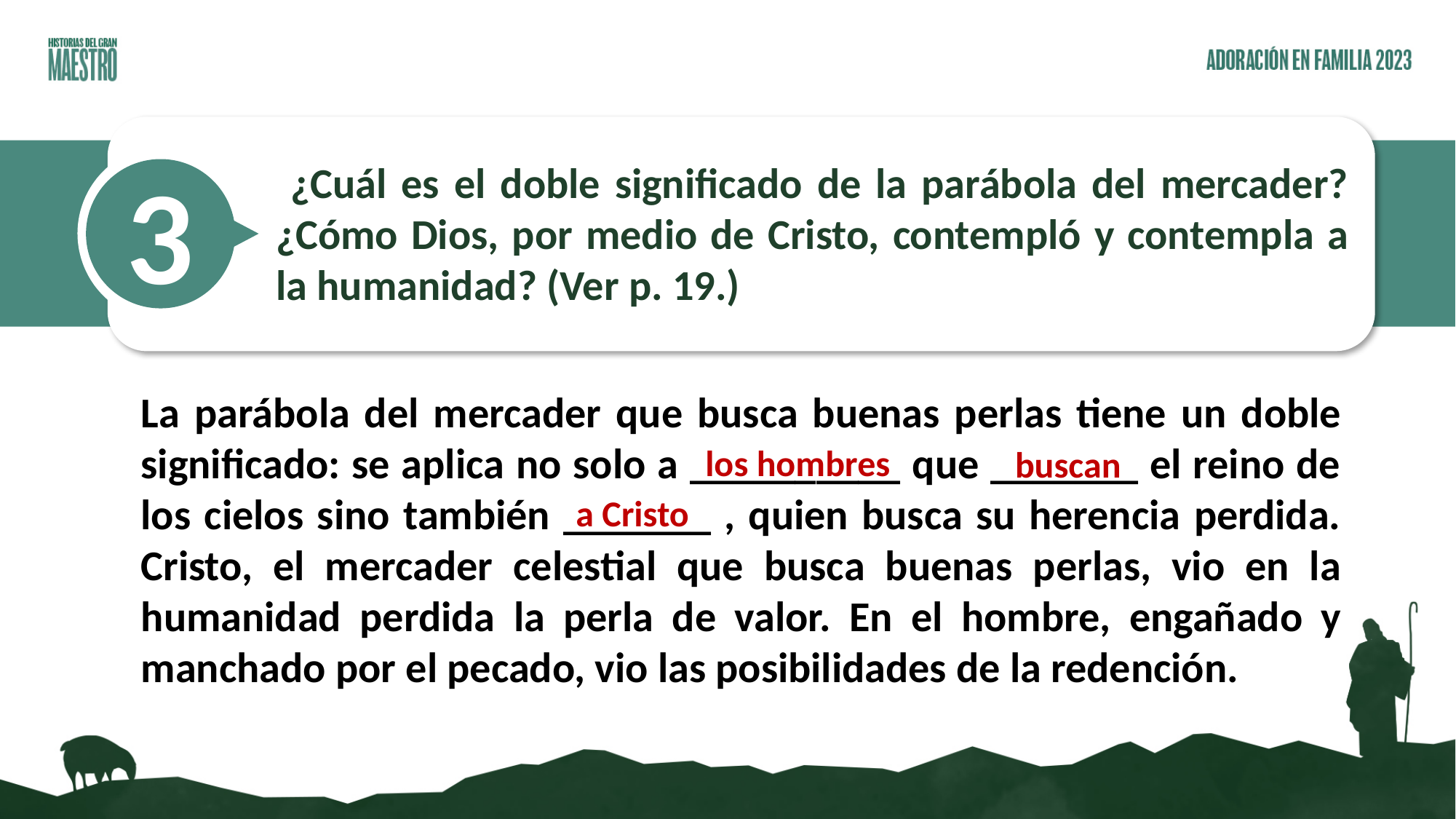

3
 ¿Cuál es el doble significado de la parábola del mercader? ¿Cómo Dios, por medio de Cristo, contempló y contempla a la humanidad? (Ver p. 19.)
La parábola del mercader que busca buenas perlas tiene un doble significado: se aplica no solo a __________ que _______ el reino de los cielos sino también _______ , quien busca su herencia perdida. Cristo, el mercader celestial que busca buenas perlas, vio en la humanidad perdida la perla de valor. En el hombre, engañado y manchado por el pecado, vio las posibilidades de la redención.
los hombres
buscan
a Cristo